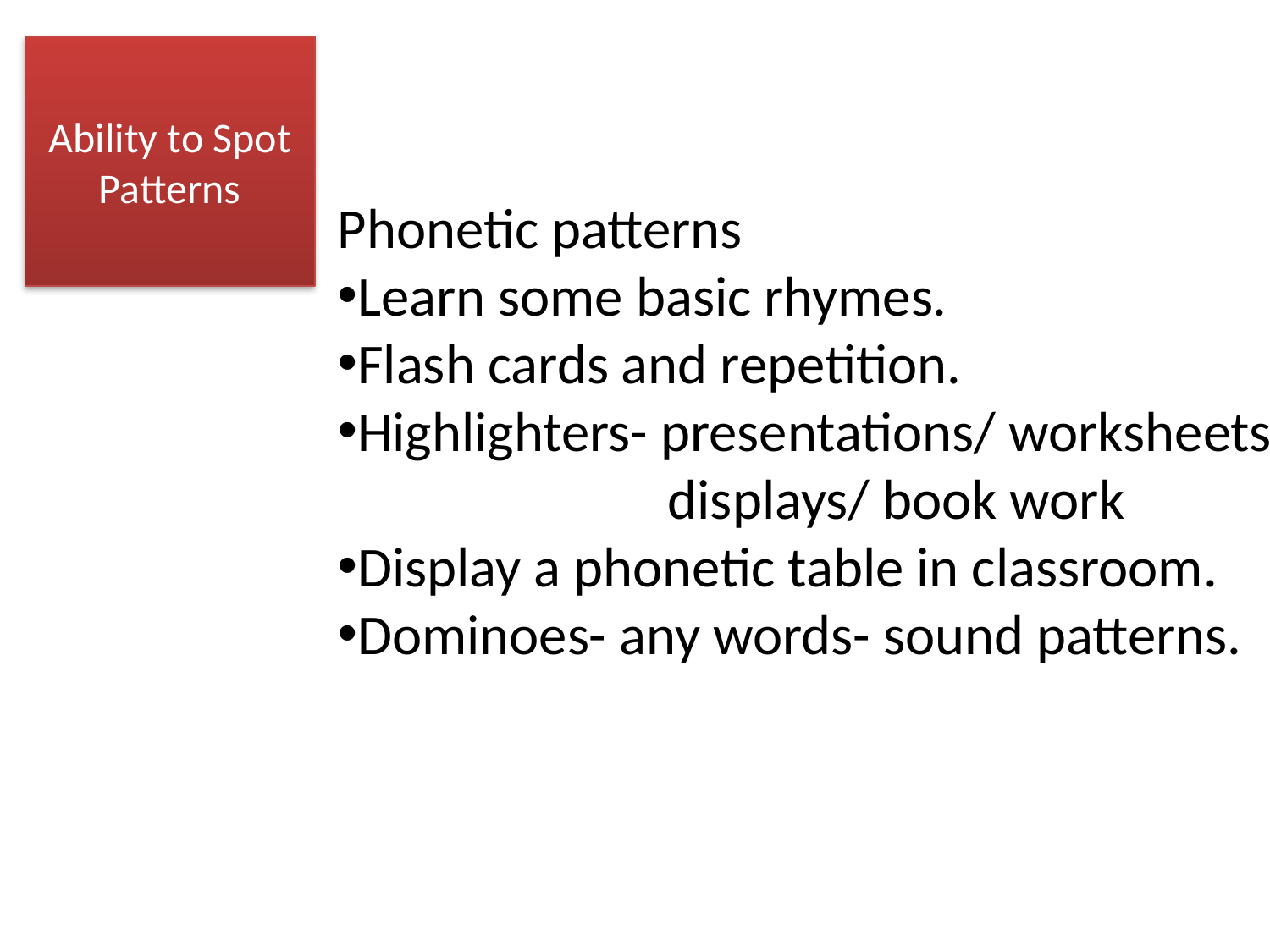

Ability to Spot Patterns
Phonetic patterns
Learn some basic rhymes.
Flash cards and repetition.
Highlighters- presentations/ worksheets
                          displays/ book work
Display a phonetic table in classroom.
Dominoes- any words- sound patterns.